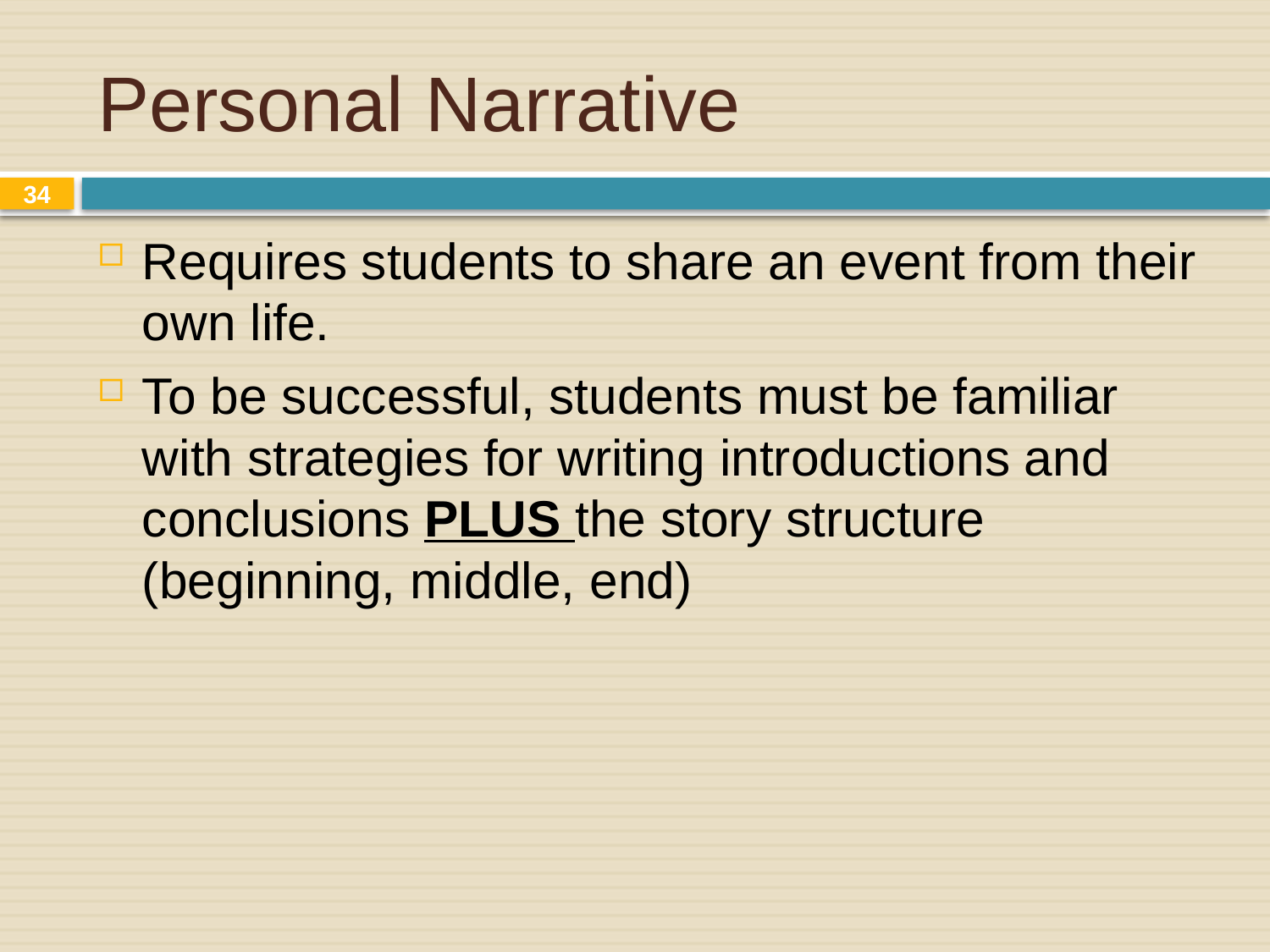

# Personal Narrative
Requires students to share an event from their own life.
To be successful, students must be familiar with strategies for writing introductions and conclusions PLUS the story structure (beginning, middle, end)
34